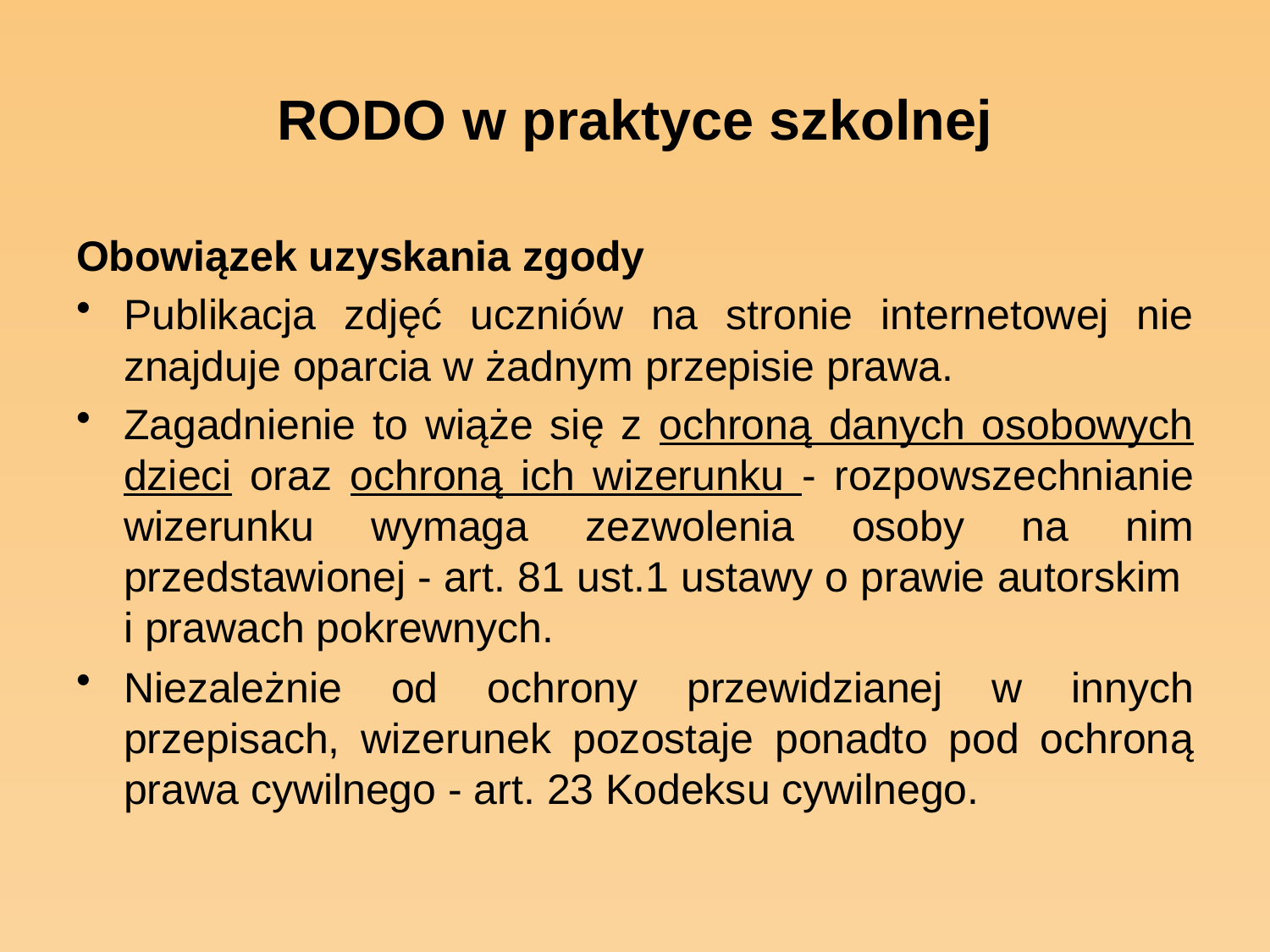

# RODO w praktyce szkolnej
Obowiązek uzyskania zgody
Publikacja zdjęć uczniów na stronie internetowej nie znajduje oparcia w żadnym przepisie prawa.
Zagadnienie to wiąże się z ochroną danych osobowych dzieci oraz ochroną ich wizerunku - rozpowszechnianie wizerunku wymaga zezwolenia osoby na nim przedstawionej - art. 81 ust.1 ustawy o prawie autorskim
i prawach pokrewnych.
Niezależnie od ochrony przewidzianej w innych przepisach, wizerunek pozostaje ponadto pod ochroną prawa cywilnego - art. 23 Kodeksu cywilnego.